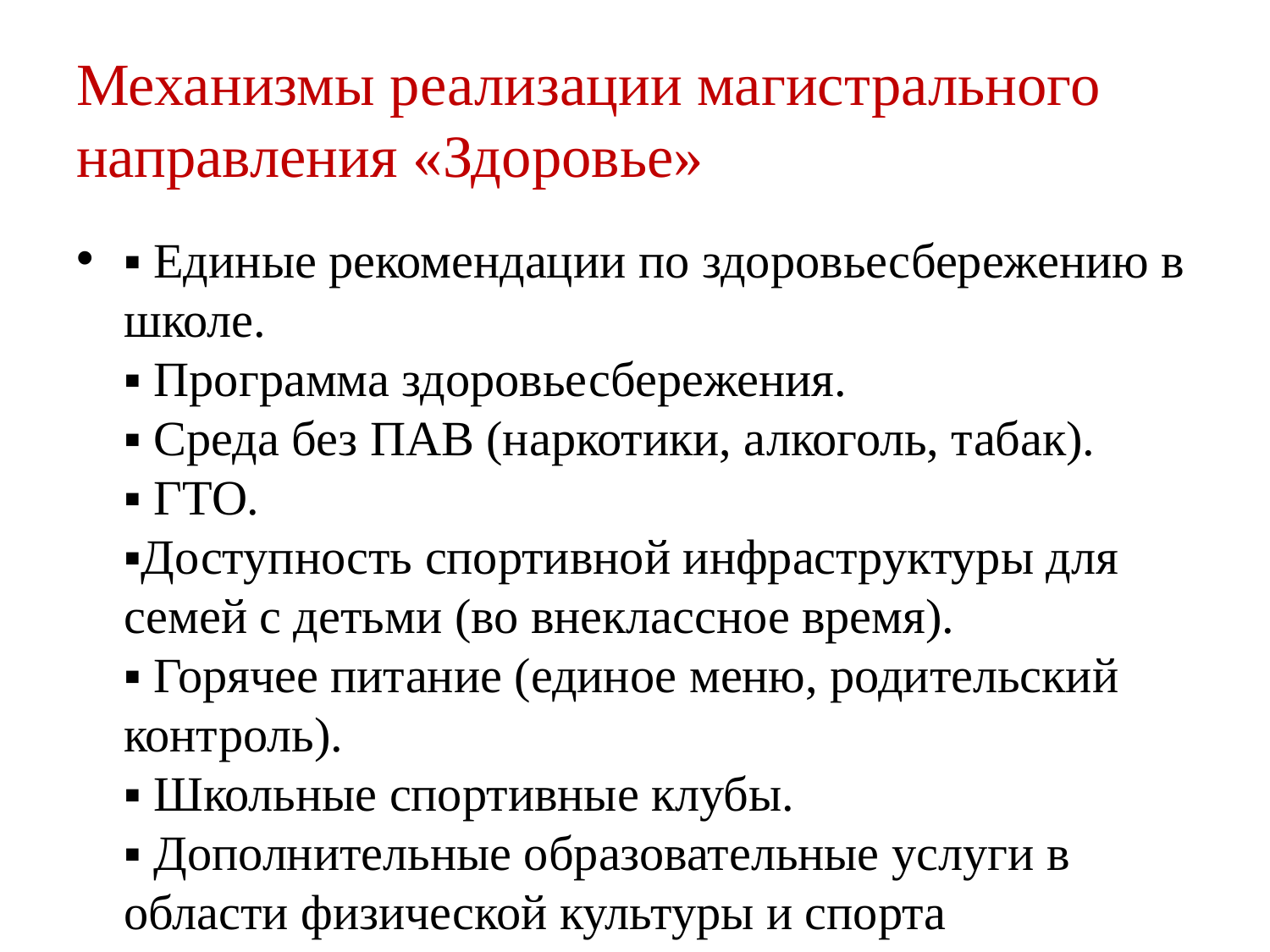

# Механизмы реализации магистрального направления «Здоровье»
▪ Единые рекомендации по здоровьесбережению в школе.
▪ Программа здоровьесбережения.
▪ Среда без ПАВ (наркотики, алкоголь, табак).
▪ ГТО.
▪Доступность спортивной инфраструктуры для семей с детьми (во внеклассное время).
▪ Горячее питание (единое меню, родительский контроль).
▪ Школьные спортивные клубы.
▪ Дополнительные образовательные услуги в области физической культуры и спорта